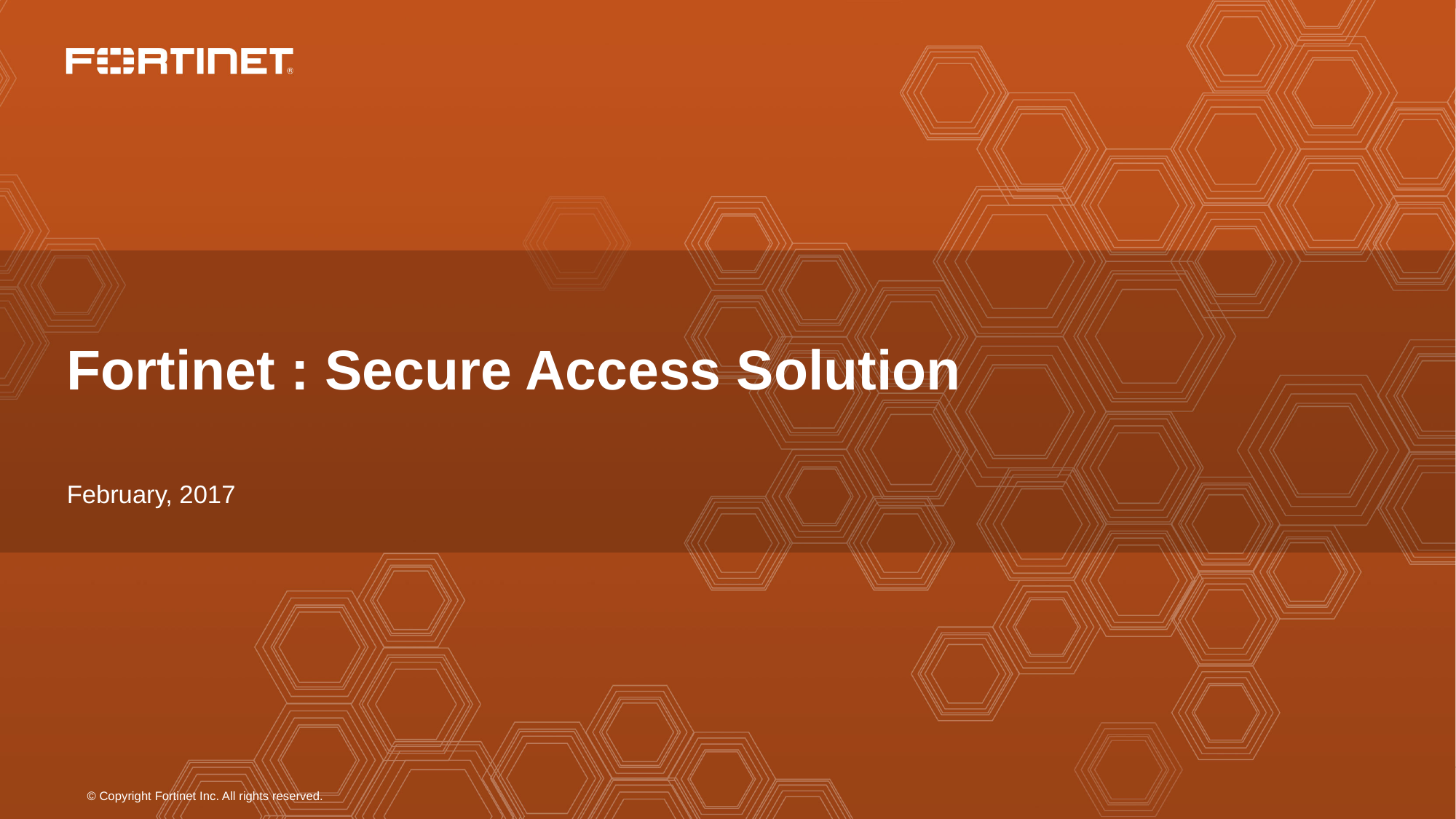

# Fortinet : Secure Access Solution

February, 2017